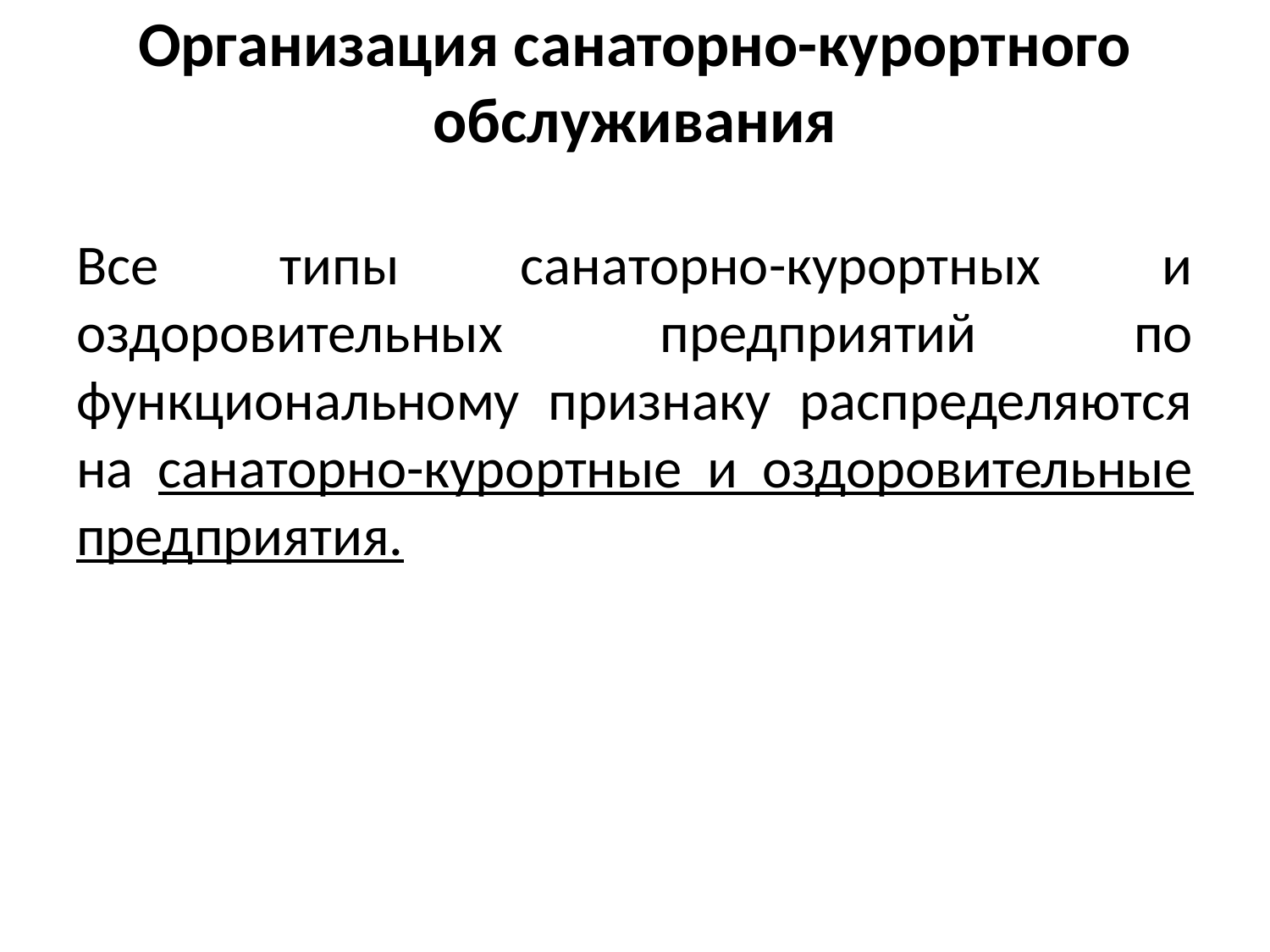

# Организация санаторно-курортного обслуживания
Все типы санаторно-курортных и оздоровительных предприятий по функциональному признаку распределяются на санаторно-курортные и оздоровительные предприятия.